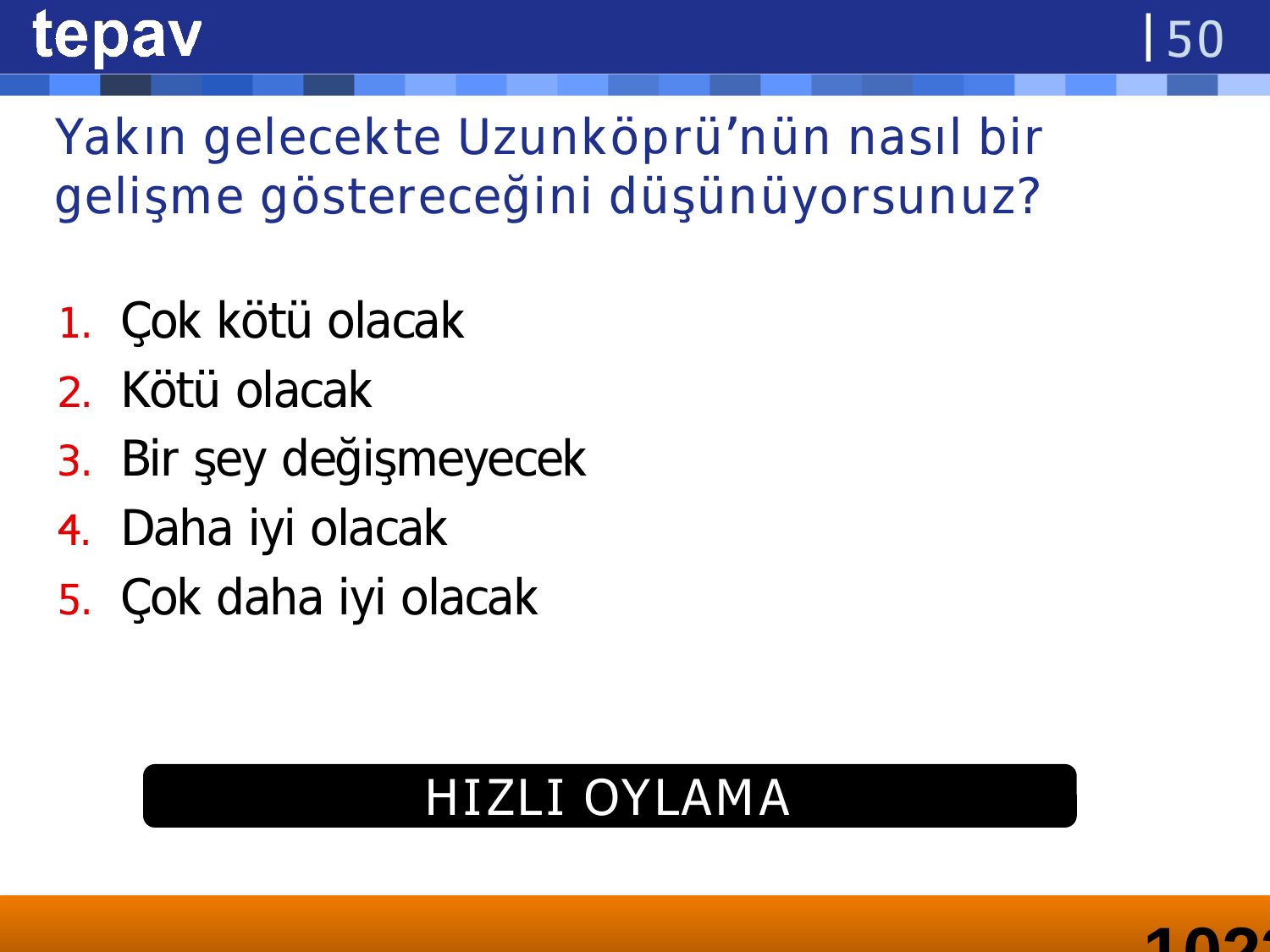

50
# Yakın gelecekte Uzunköprü’nün nasıl bir gelişme göstereceğini düşünüyorsunuz?
Çok kötü olacak
Kötü olacak
Bir şey değişmeyecek
Daha iyi olacak
Çok daha iyi olacak

HIZLI OYLAMA

1023